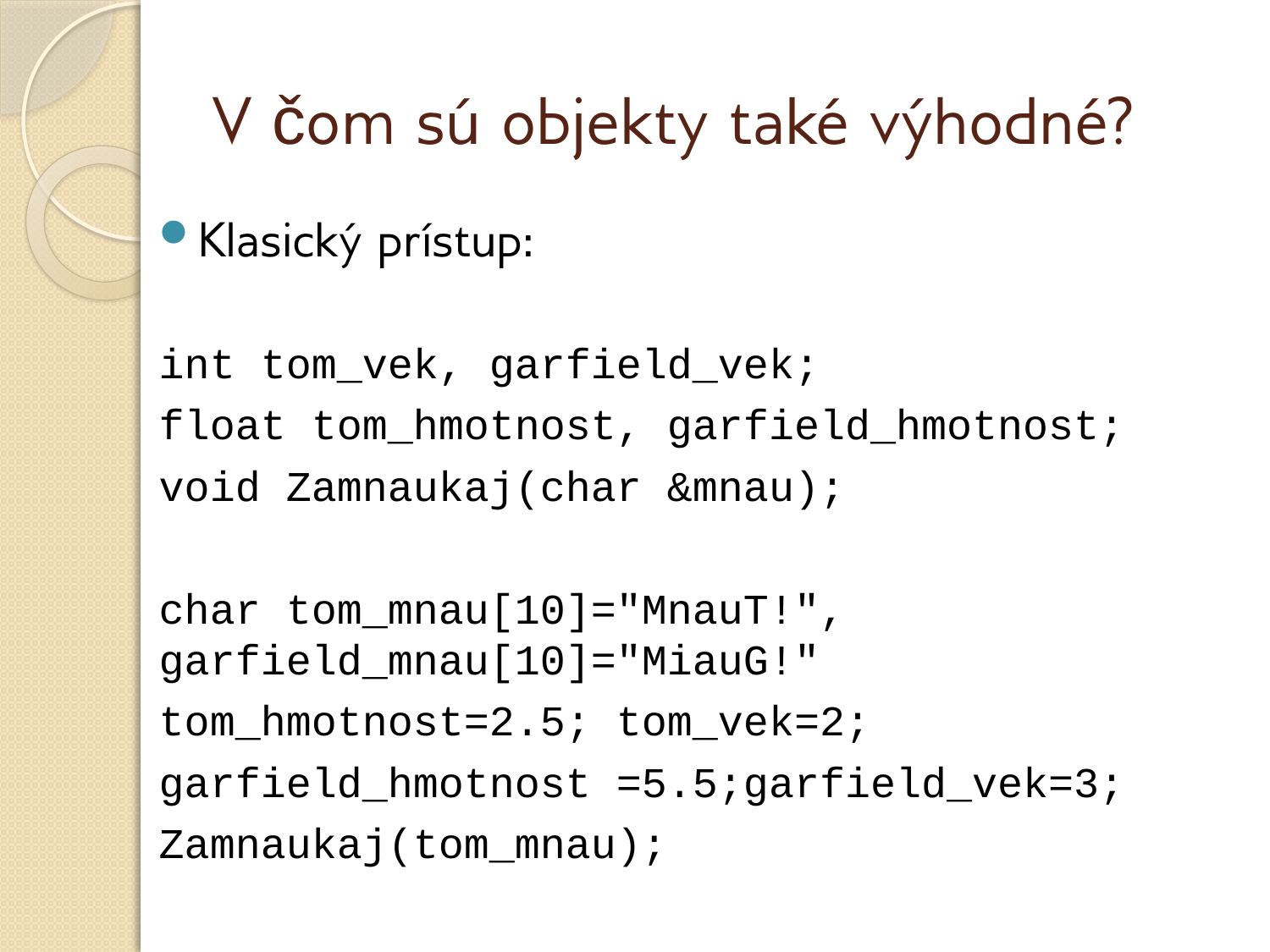

# V čom sú objekty také výhodné?
Klasický prístup:
int tom_vek, garfield_vek;
float tom_hmotnost, garfield_hmotnost;
void Zamnaukaj(char &mnau);

char tom_mnau[10]="MnauT!", garfield_mnau[10]="MiauG!"
tom_hmotnost=2.5; tom_vek=2;
garfield_hmotnost =5.5;garfield_vek=3;
Zamnaukaj(tom_mnau);